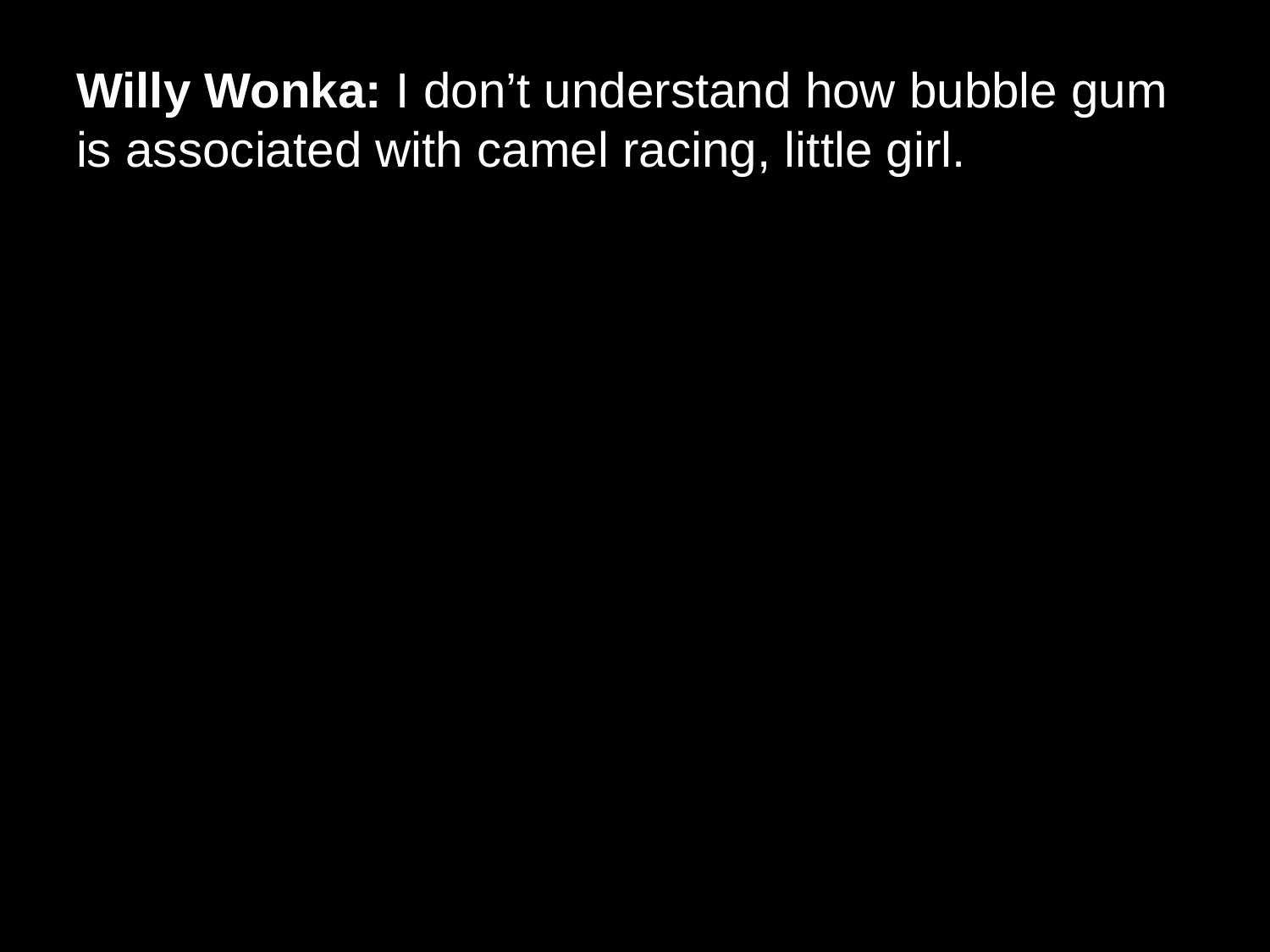

# Willy Wonka: I don’t understand how bubble gum is associated with camel racing, little girl.